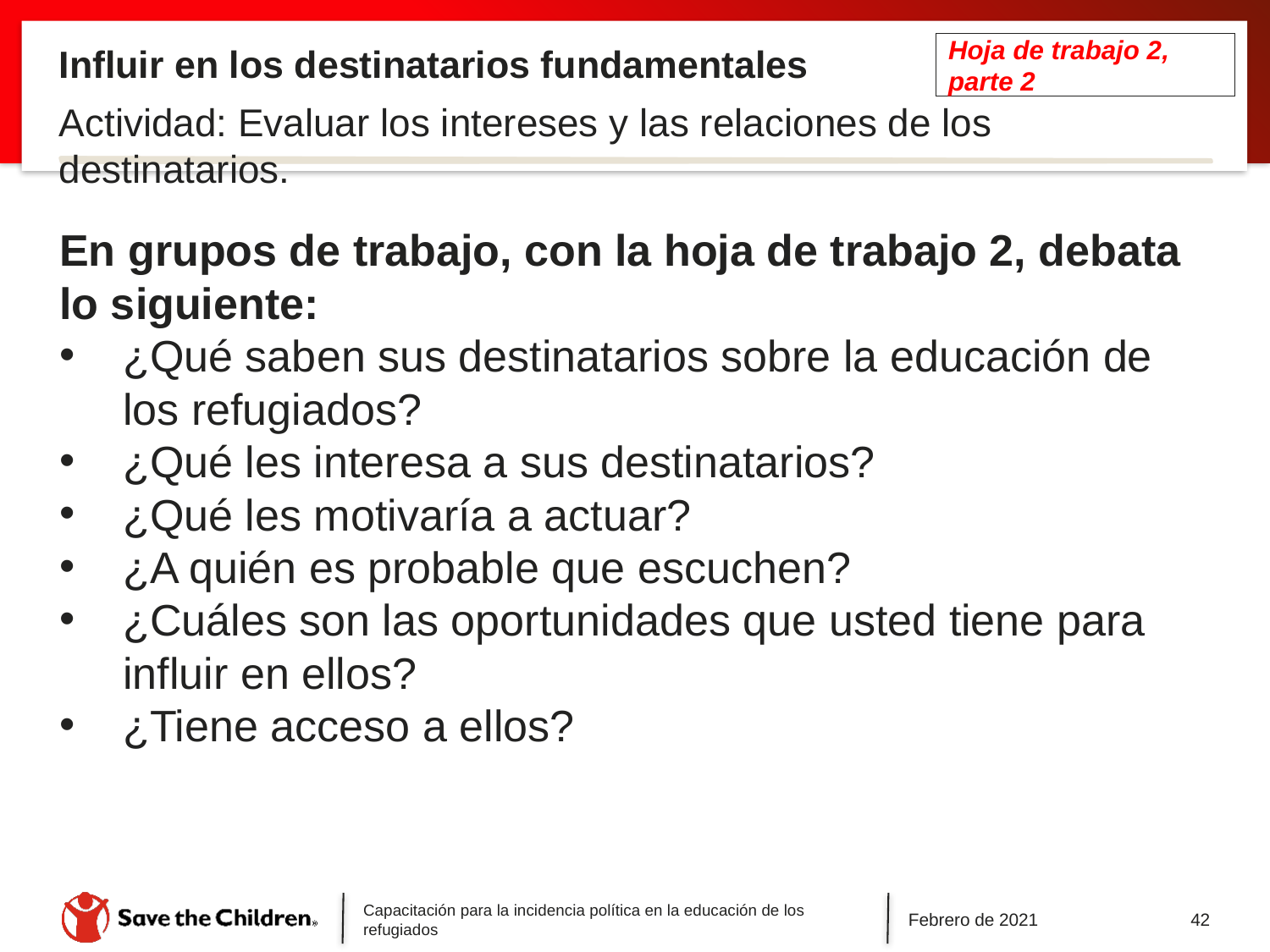

# Influir en los destinatarios fundamentales
Hoja de trabajo 2, parte 2
Actividad: Evaluar los intereses y las relaciones de los destinatarios.
En grupos de trabajo, con la hoja de trabajo 2, debata lo siguiente:
¿Qué saben sus destinatarios sobre la educación de los refugiados?
¿Qué les interesa a sus destinatarios?
¿Qué les motivaría a actuar?
¿A quién es probable que escuchen?
¿Cuáles son las oportunidades que usted tiene para influir en ellos?
¿Tiene acceso a ellos?
Capacitación para la incidencia política en la educación de los refugiados
Febrero de 2021
42